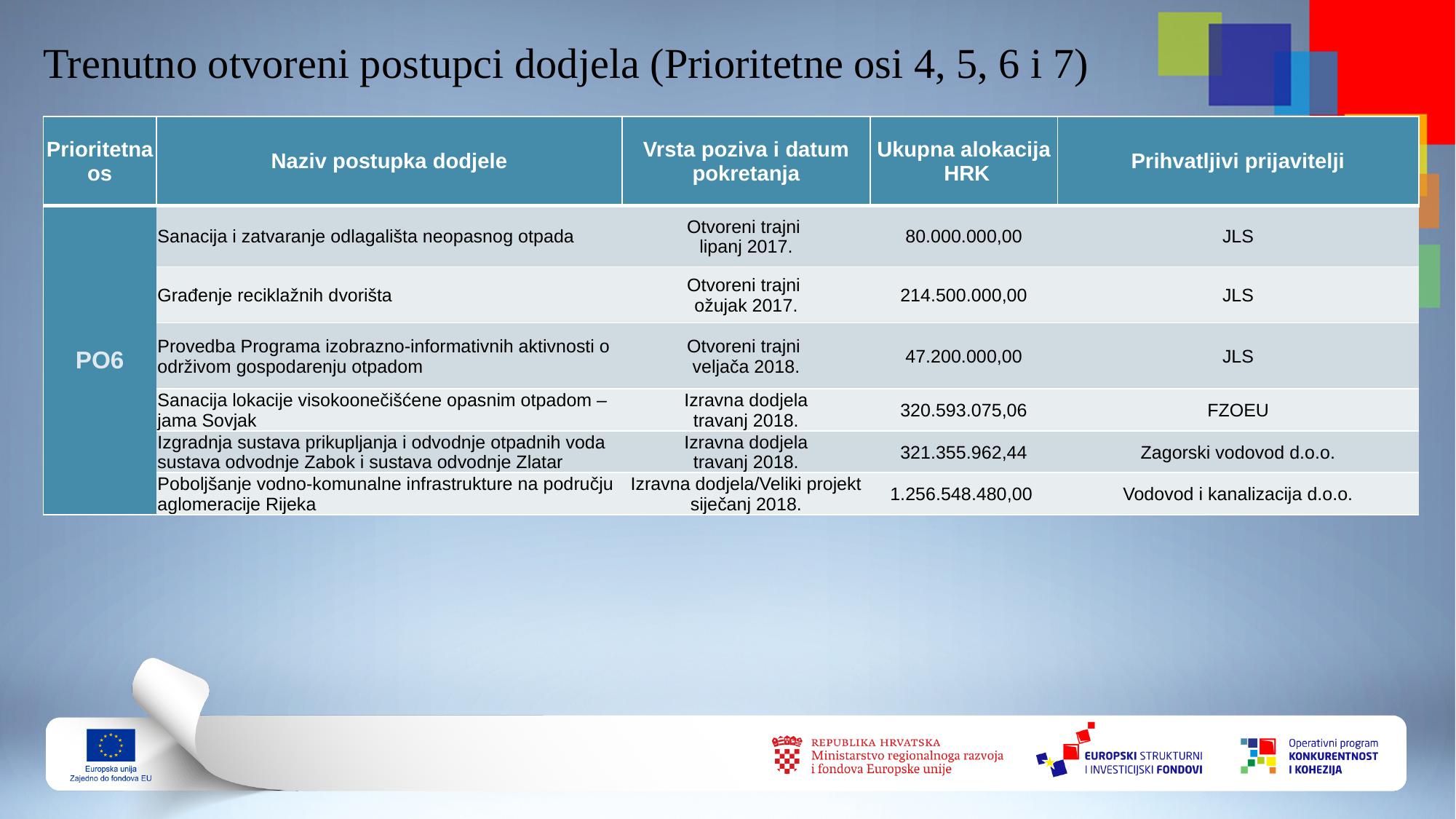

# Trenutno otvoreni postupci dodjela (Prioritetne osi 4, 5, 6 i 7)
| Prioritetna os | Naziv postupka dodjele | Vrsta poziva i datum pokretanja | Ukupna alokacija HRK | Prihvatljivi prijavitelji |
| --- | --- | --- | --- | --- |
| PO6 | Sanacija i zatvaranje odlagališta neopasnog otpada | Otvoreni trajni lipanj 2017. | 80.000.000,00 | JLS |
|  | Građenje reciklažnih dvorišta | Otvoreni trajni ožujak 2017. | 214.500.000,00 | JLS |
|  | Provedba Programa izobrazno-informativnih aktivnosti o održivom gospodarenju otpadom | Otvoreni trajni veljača 2018. | 47.200.000,00 | JLS |
|  | Sanacija lokacije visokoonečišćene opasnim otpadom – jama Sovjak | Izravna dodjela travanj 2018. | 320.593.075,06 | FZOEU |
|  | Izgradnja sustava prikupljanja i odvodnje otpadnih voda sustava odvodnje Zabok i sustava odvodnje Zlatar | Izravna dodjela travanj 2018. | 321.355.962,44 | Zagorski vodovod d.o.o. |
|  | Poboljšanje vodno-komunalne infrastrukture na području aglomeracije Rijeka | Izravna dodjela/Veliki projekt siječanj 2018. | 1.256.548.480,00 | Vodovod i kanalizacija d.o.o. |